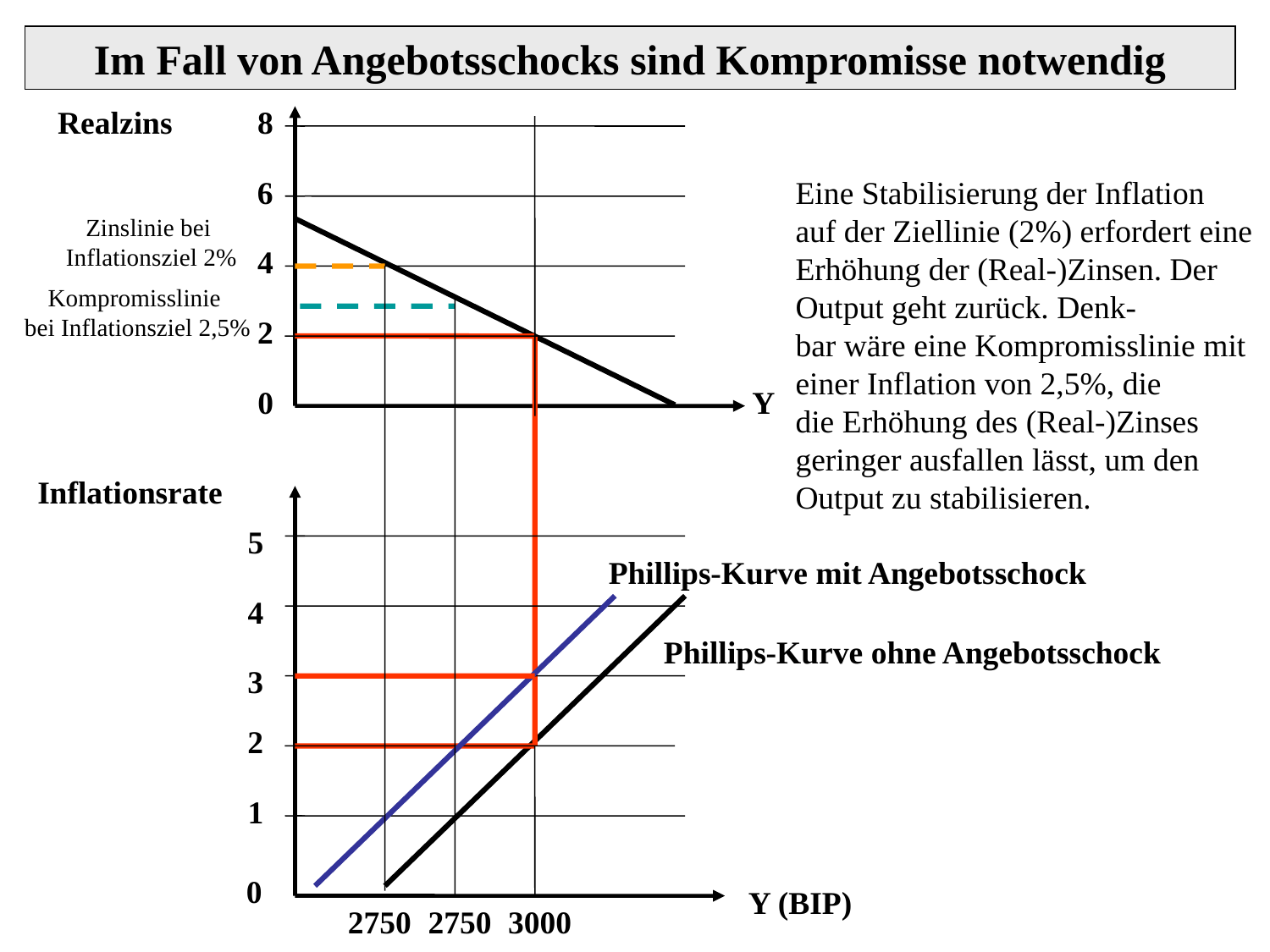

Im Fall von Angebotsschocks sind Kompromisse notwendig

Realzins
8

6
Eine Stabilisierung der Inflation
auf der Ziellinie (2%) erfordert eine
Erhöhung der (Real-)Zinsen. Der
Output geht zurück. Denk-
bar wäre eine Kompromisslinie mit
einer Inflation von 2,5%, die
die Erhöhung des (Real-)Zinses
geringer ausfallen lässt, um den
Output zu stabilisieren.

Zinslinie bei
Inflationsziel 2%

4

Kompromisslinie
bei Inflationsziel 2,5%

2

0
Y

Inflationsrate

5

Phillips-Kurve mit Angebotsschock
4

Phillips-Kurve ohne Angebotsschock
3

2

1

0
Y (BIP)

2750
2750
3000